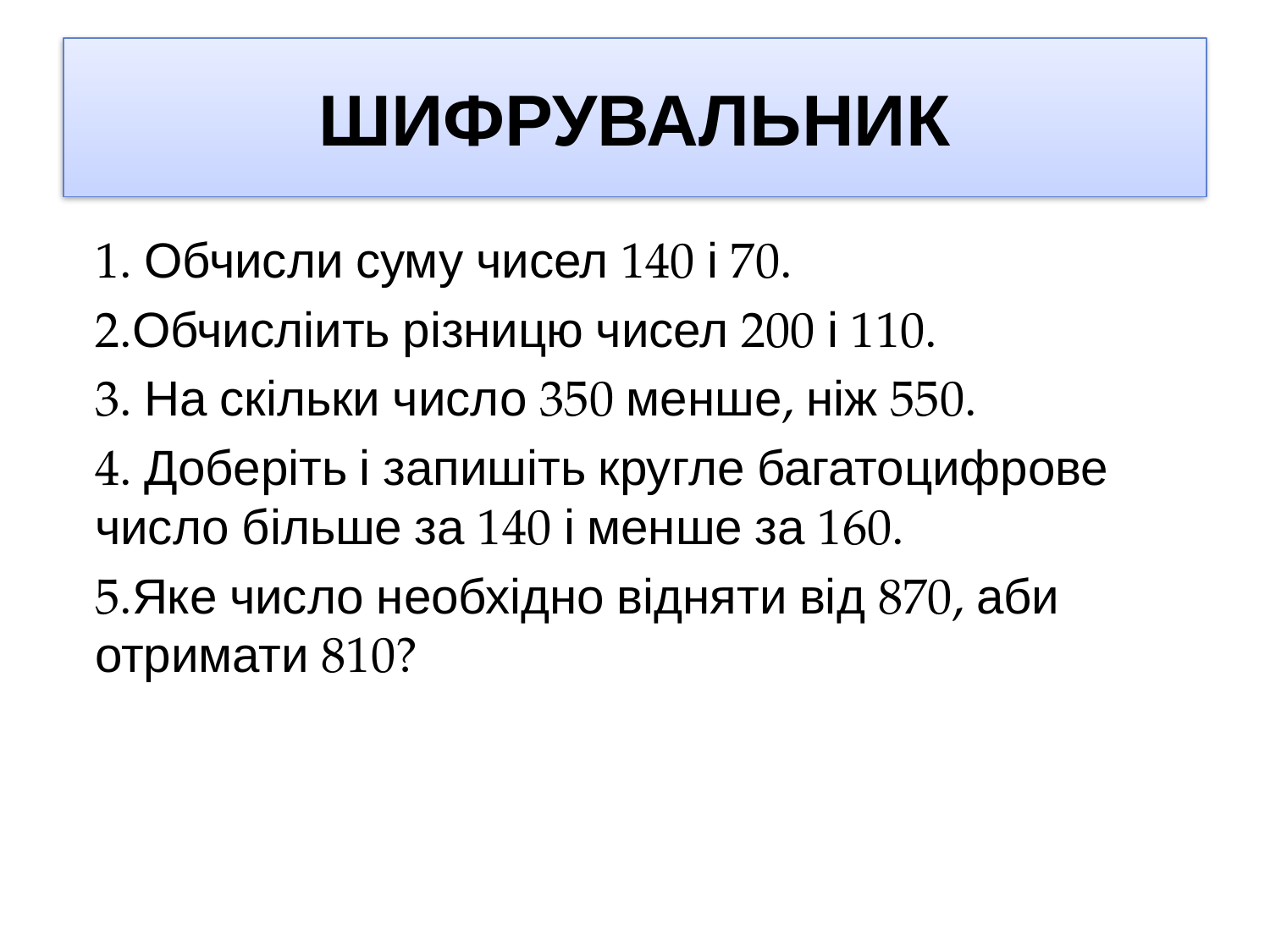

# ШИФРУВАЛЬНИК
1. Обчисли суму чисел 140 і 70.
2.Обчисліить різницю чисел 200 і 110.
3. На скільки число 350 менше, ніж 550.
4. Доберіть і запишіть кругле багатоцифрове число більше за 140 і менше за 160.
5.Яке число необхідно відняти від 870, аби отримати 810?